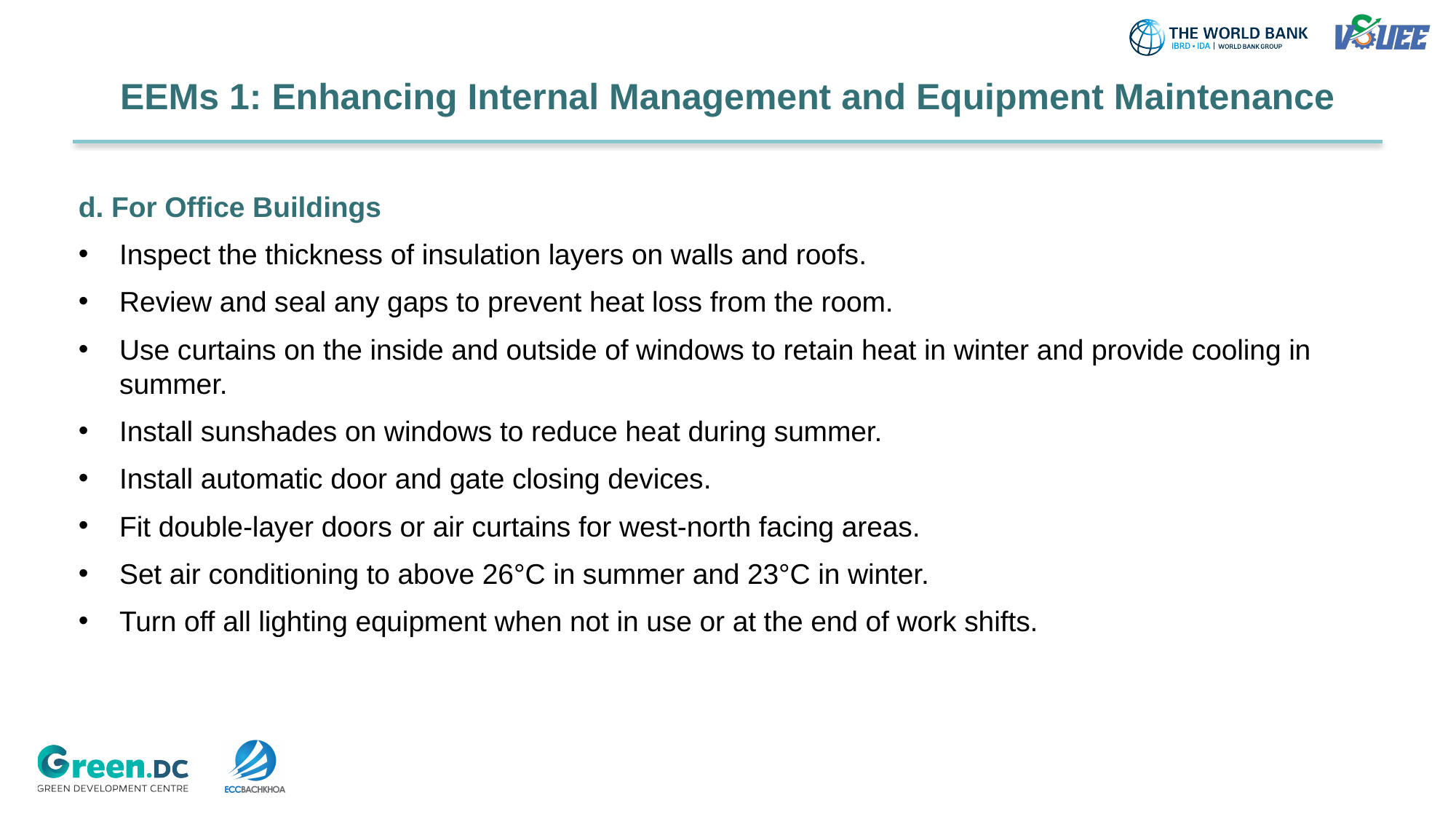

# EEMs 1: Enhancing Internal Management and Equipment Maintenance
d. For Office Buildings
Inspect the thickness of insulation layers on walls and roofs.
Review and seal any gaps to prevent heat loss from the room.
Use curtains on the inside and outside of windows to retain heat in winter and provide cooling in summer.
Install sunshades on windows to reduce heat during summer.
Install automatic door and gate closing devices.
Fit double-layer doors or air curtains for west-north facing areas.
Set air conditioning to above 26°C in summer and 23°C in winter.
Turn off all lighting equipment when not in use or at the end of work shifts.